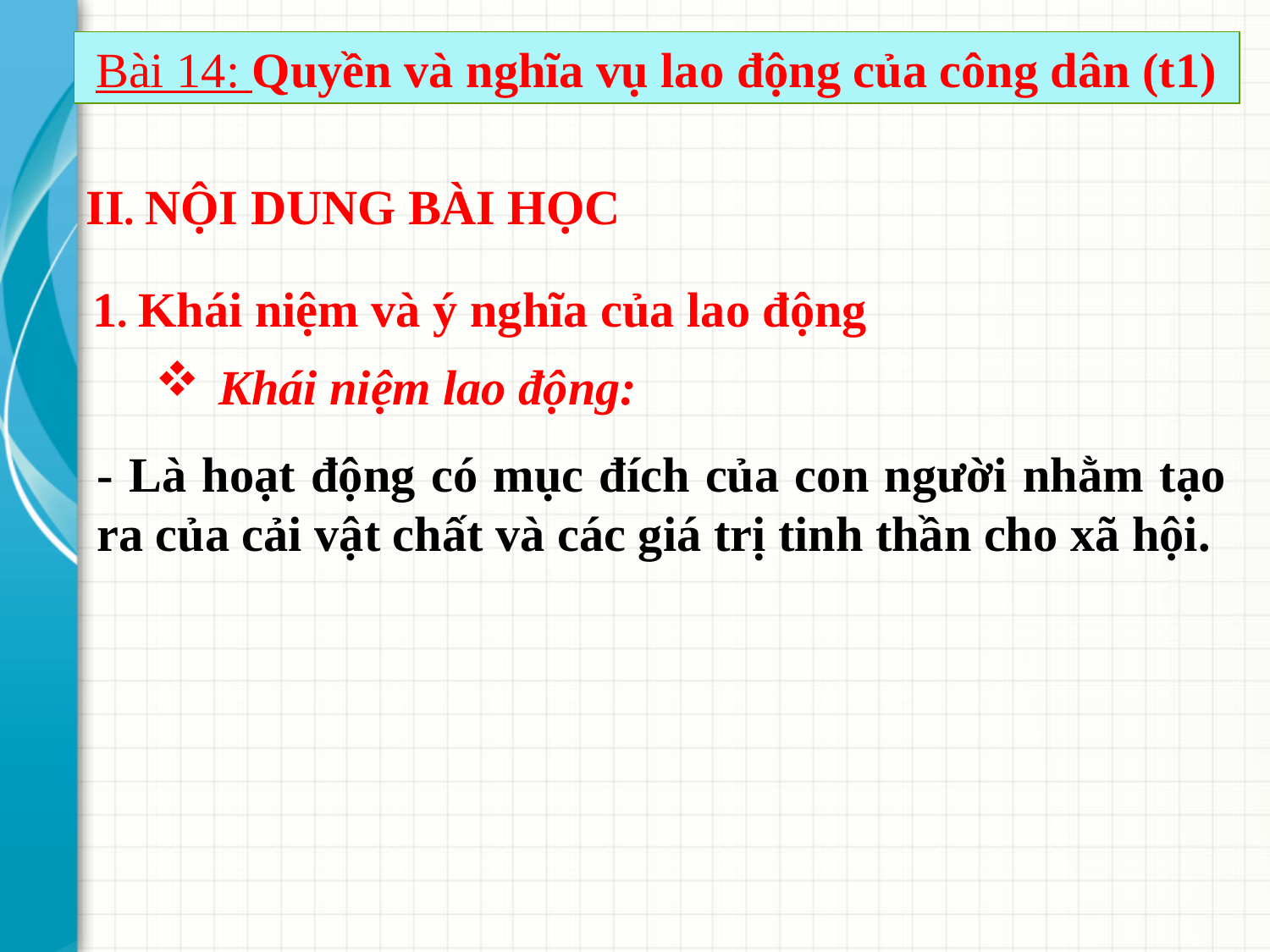

Bài 14: Quyền và nghĩa vụ lao động của công dân (t1)

II. NỘI DUNG BÀI HỌC
1. Khái niệm và ý nghĩa của lao động
Khái niệm lao động:
- Là hoạt động có mục đích của con người nhằm tạo ra của cải vật chất và các giá trị tinh thần cho xã hội.